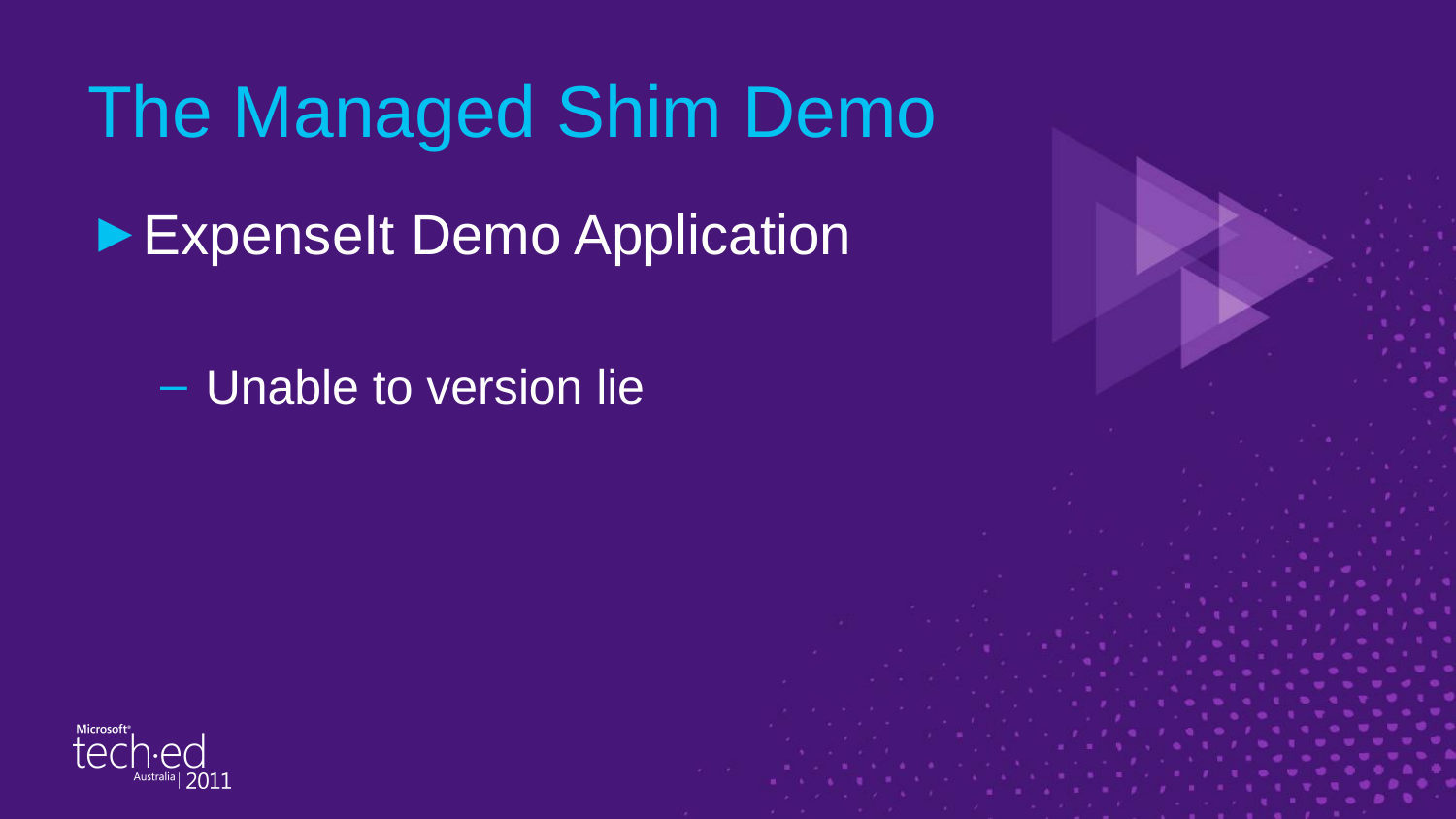

# The Managed Shim Demo
ExpenseIt Demo Application

Unable to version lie